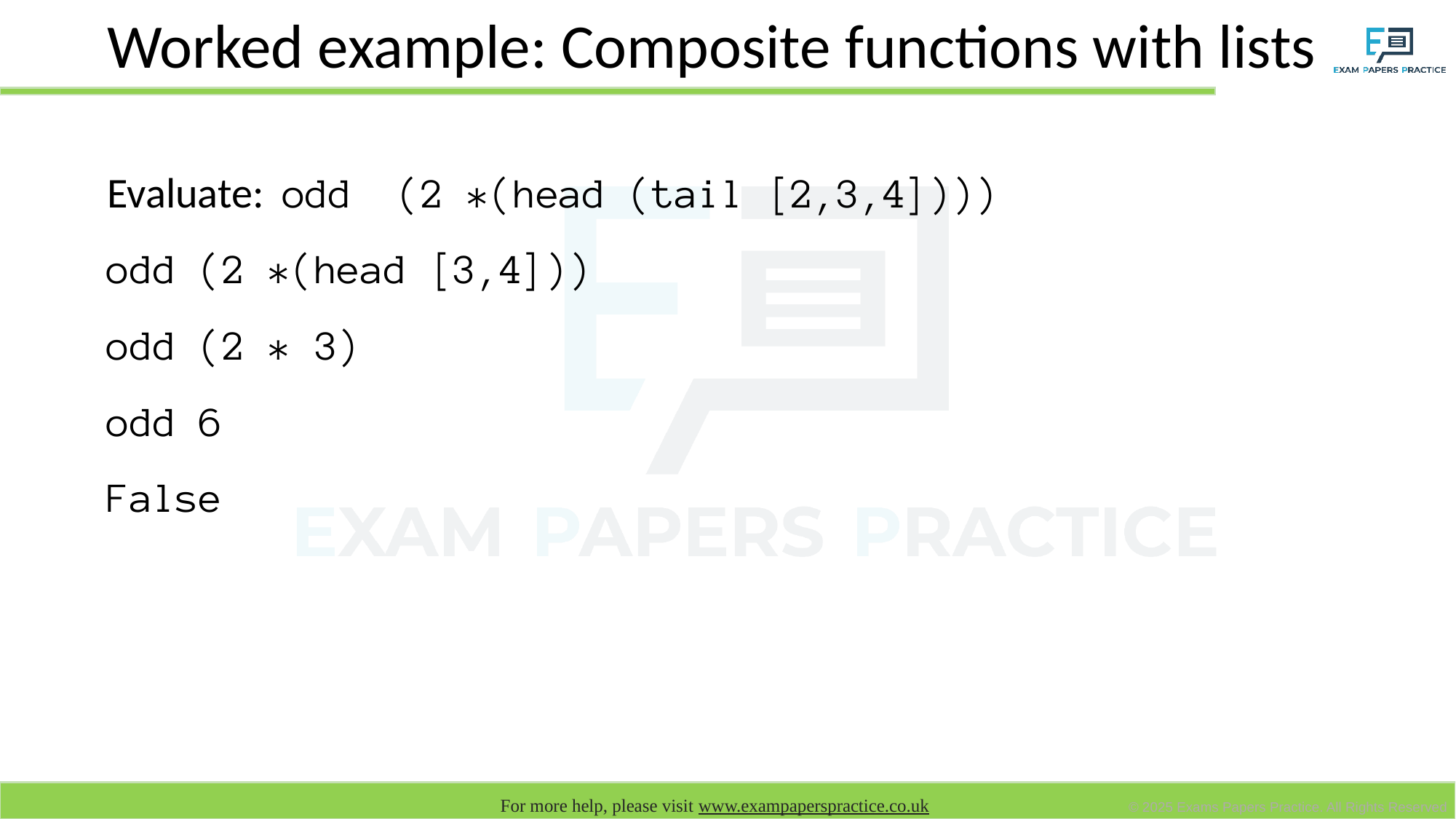

# Worked example: Composite functions with lists
Evaluate:  odd  (2 *(head (tail [2,3,4])))
odd (2 *(head [3,4]))
odd (2 * 3)
odd 6
False